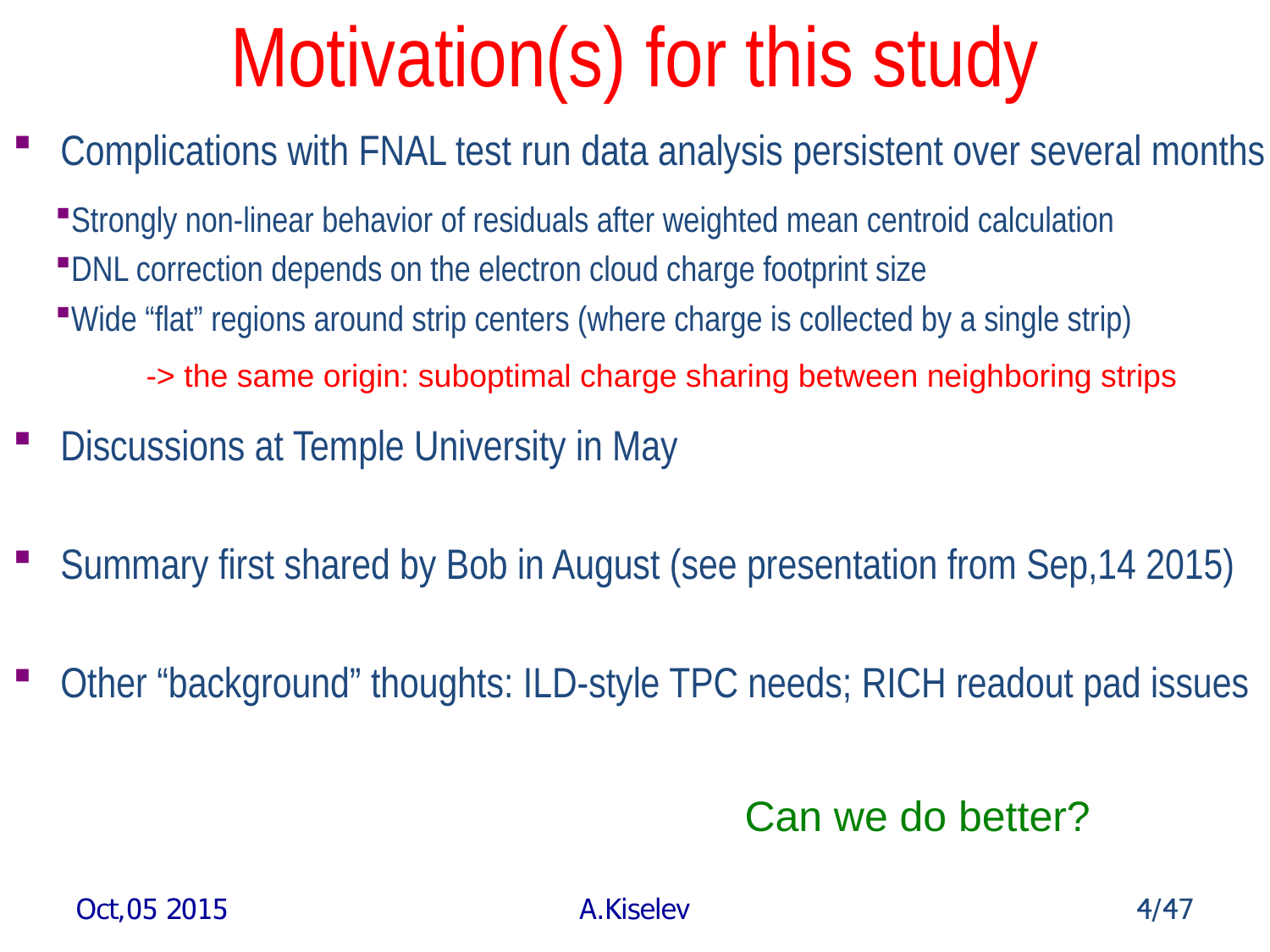

# Motivation(s) for this study
Complications with FNAL test run data analysis persistent over several months

Discussions at Temple University in May

Summary first shared by Bob in August (see presentation from Sep,14 2015)

Other “background” thoughts: ILD-style TPC needs; RICH readout pad issues
Strongly non-linear behavior of residuals after weighted mean centroid calculation
DNL correction depends on the electron cloud charge footprint size
Wide “flat” regions around strip centers (where charge is collected by a single strip)
-> the same origin: suboptimal charge sharing between neighboring strips
Can we do better?
Oct,05 2015
A.Kiselev
4/47